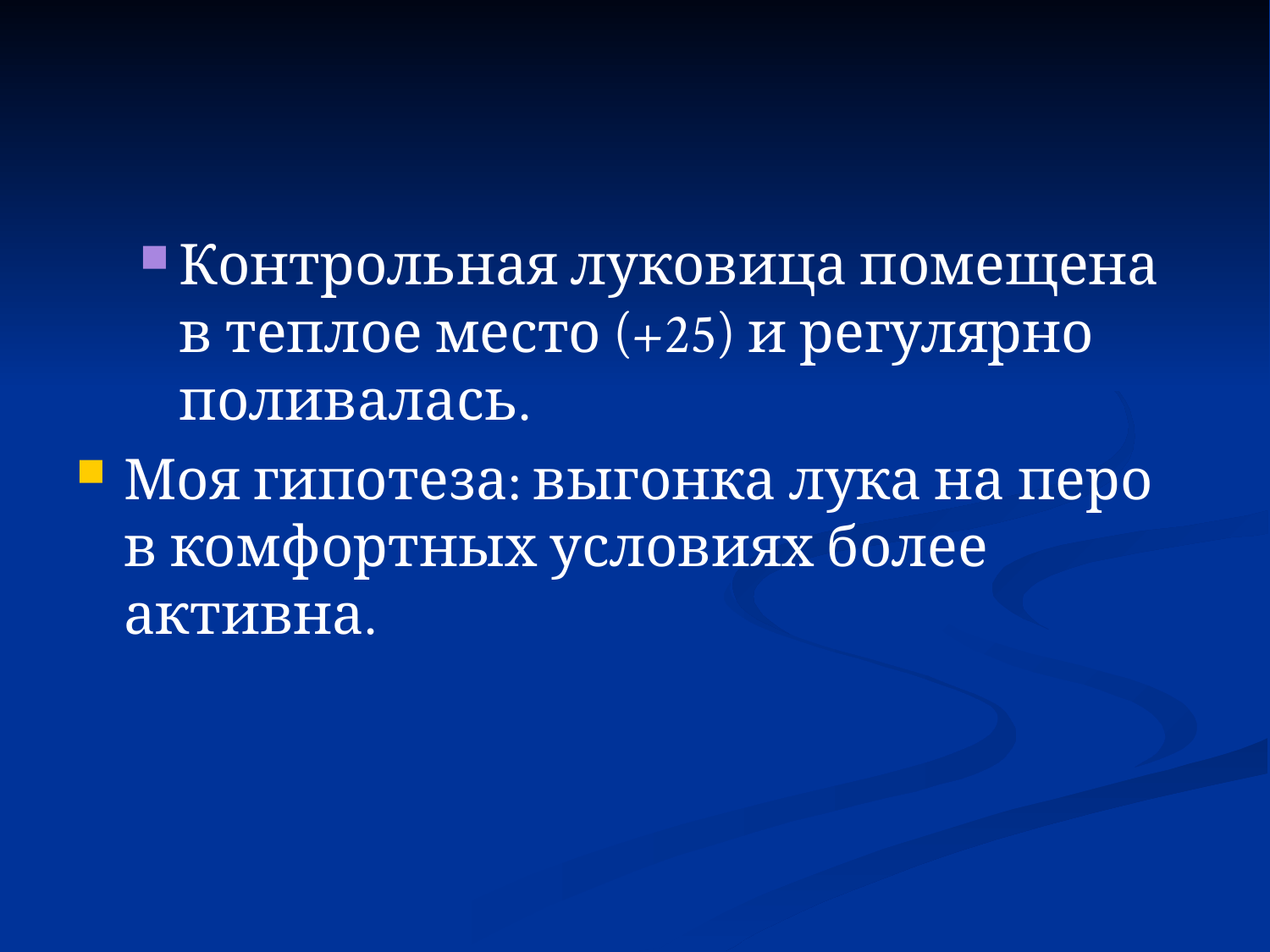

#
Контрольная луковица помещена в теплое место (+25) и регулярно поливалась.
Моя гипотеза: выгонка лука на перо в комфортных условиях более активна.